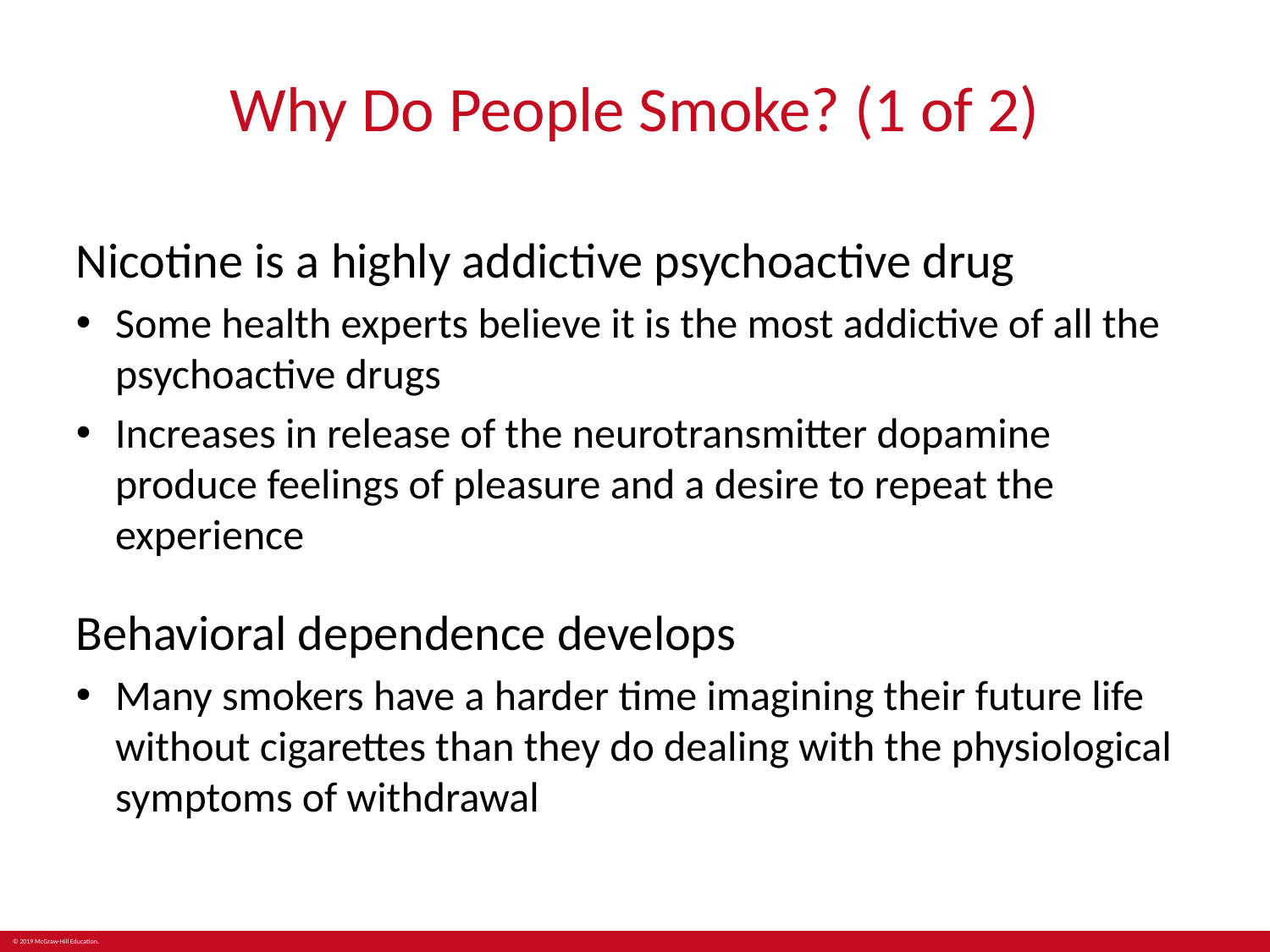

# Why Do People Smoke? (1 of 2)
Nicotine is a highly addictive psychoactive drug
Some health experts believe it is the most addictive of all the psychoactive drugs
Increases in release of the neurotransmitter dopamine produce feelings of pleasure and a desire to repeat the experience
Behavioral dependence develops
Many smokers have a harder time imagining their future life without cigarettes than they do dealing with the physiological symptoms of withdrawal